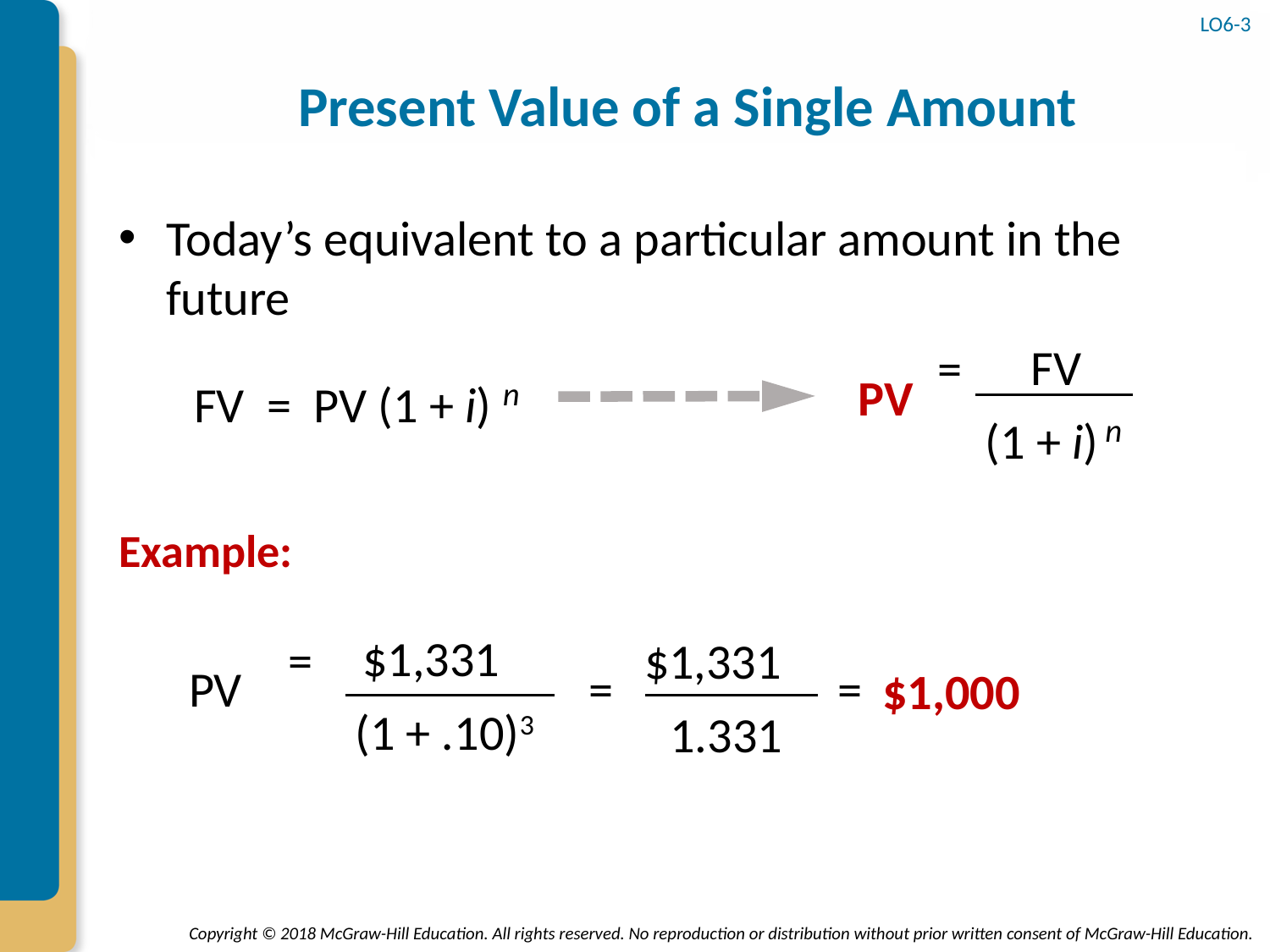

LO6-3
# Present Value of a Single Amount
Today’s equivalent to a particular amount in the future

Example:

FV
PV
=
(1 + i) n
FV  =  PV (1 + i) n
$1,331
$1,331
PV
=
=
$1,000
=
(1 + .10)3
1.331